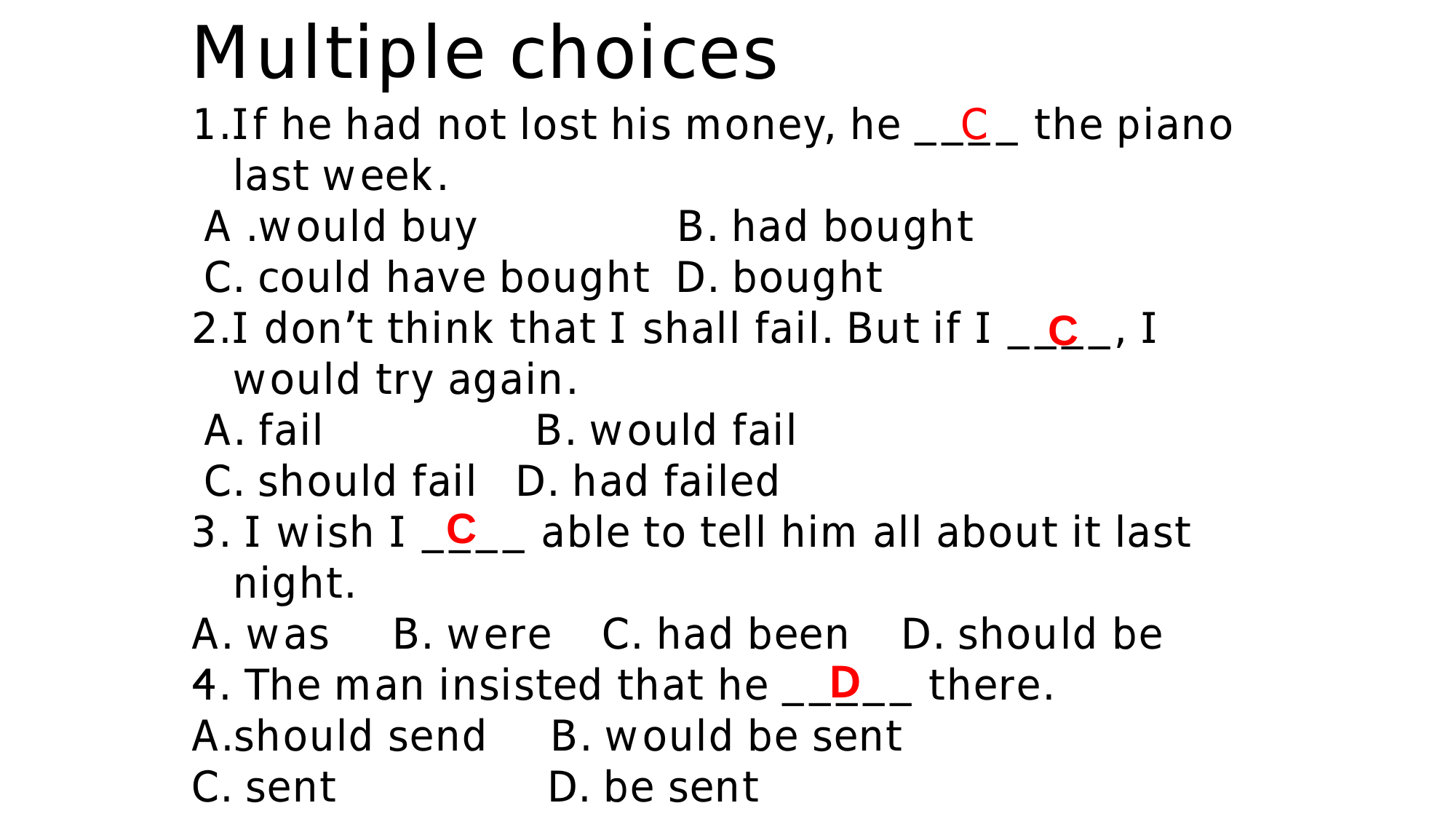

Multiple choices
1.If he had not lost his money, he ____ the piano last week.
 A .would buy                B. had bought
 C. could have bought  D. bought
2.I don’t think that I shall fail. But if I ____, I would try again.
 A. fail                 B. would fail
 C. should fail   D. had failed
3. I wish I ____ able to tell him all about it last night.
A. was     B. were    C. had been    D. should be
4. The man insisted that he _____ there.
should send     B. would be sent
C. sent                 D. be sent

C
C
C
Ｄ